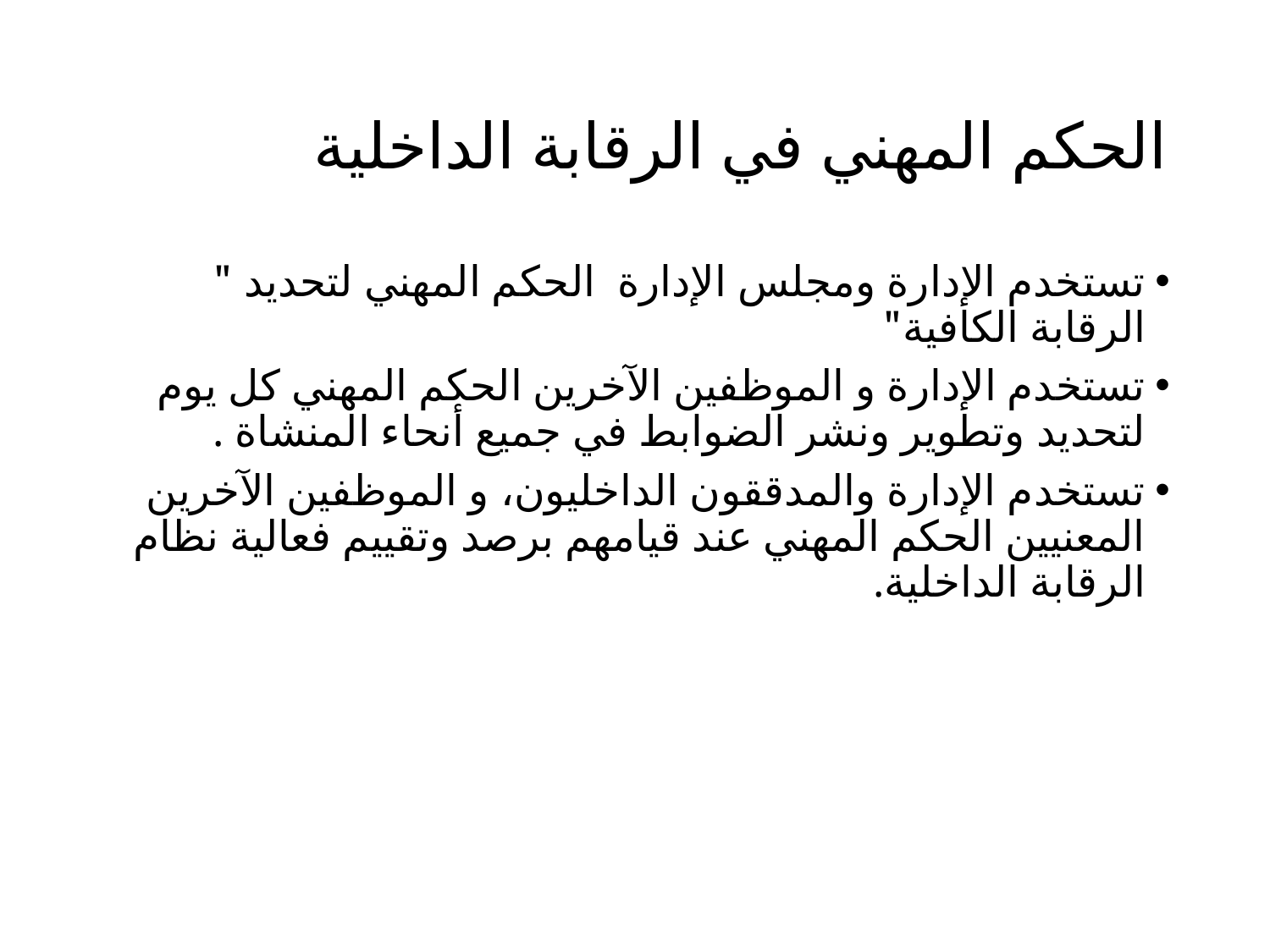

# الحكم المهني في الرقابة الداخلية
تستخدم الإدارة ومجلس الإدارة  الحكم المهني لتحديد " الرقابة الکافیة"
تستخدم الإدارة و الموظفين الآخرين الحكم المهني كل يوم لتحديد وتطوير ونشر الضوابط في جميع أنحاء المنشاة .
تستخدم الإدارة والمدققون الداخليون، و الموظفين الآخرين المعنيين الحكم المهني عند قيامهم برصد وتقييم فعالية نظام الرقابة الداخلية.